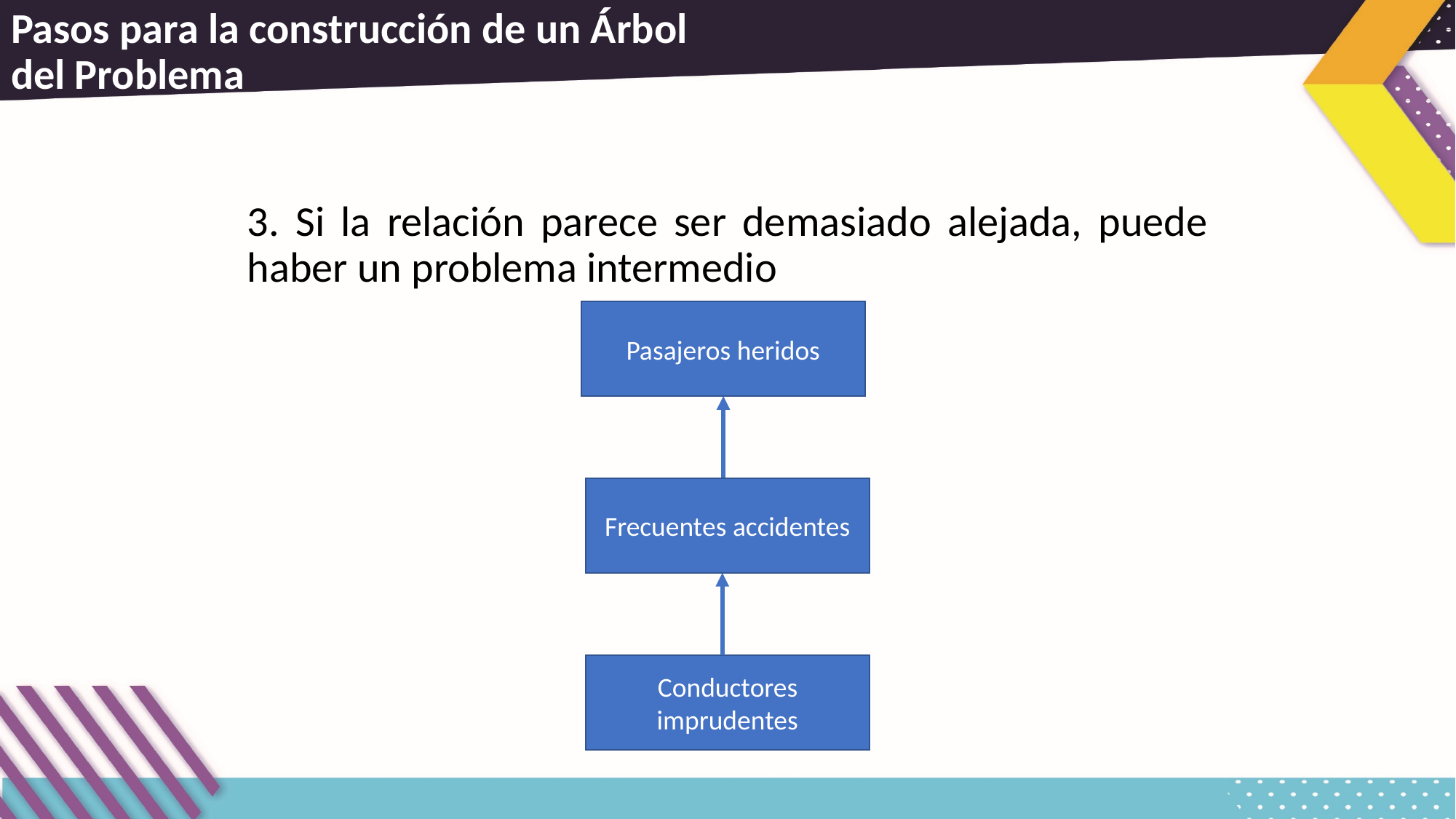

# Pasos para la construcción de un Árbol del Problema
3. Si la relación parece ser demasiado alejada, puede haber un problema intermedio
Pasajeros heridos
Frecuentes accidentes
Conductores imprudentes